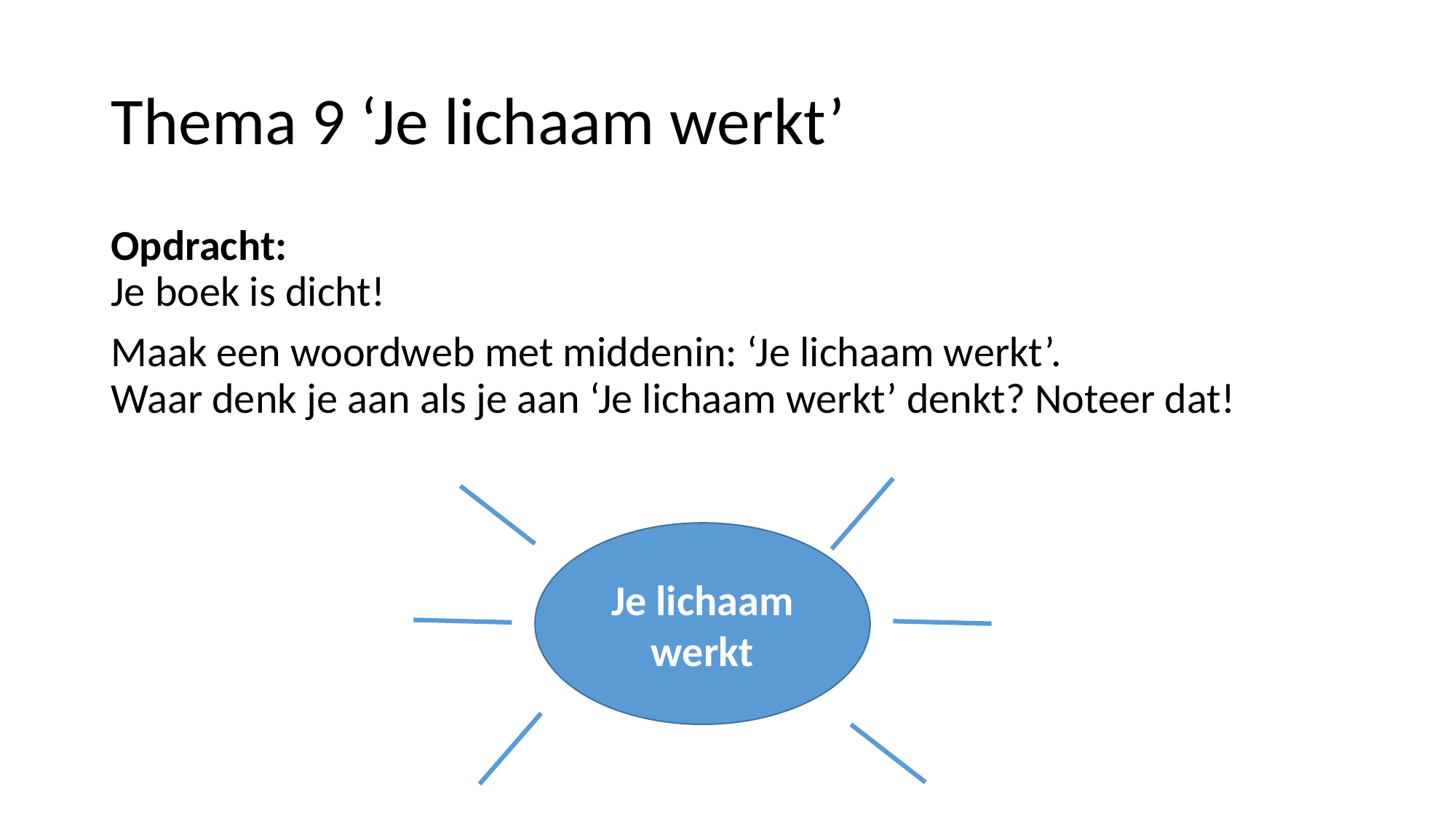

# Thema 9 ‘Je lichaam werkt’
Opdracht:
Je boek is dicht!
Maak een woordweb met middenin: ‘Je lichaam werkt’.
Waar denk je aan als je aan ‘Je lichaam werkt’ denkt? Noteer dat!

Je lichaam werkt